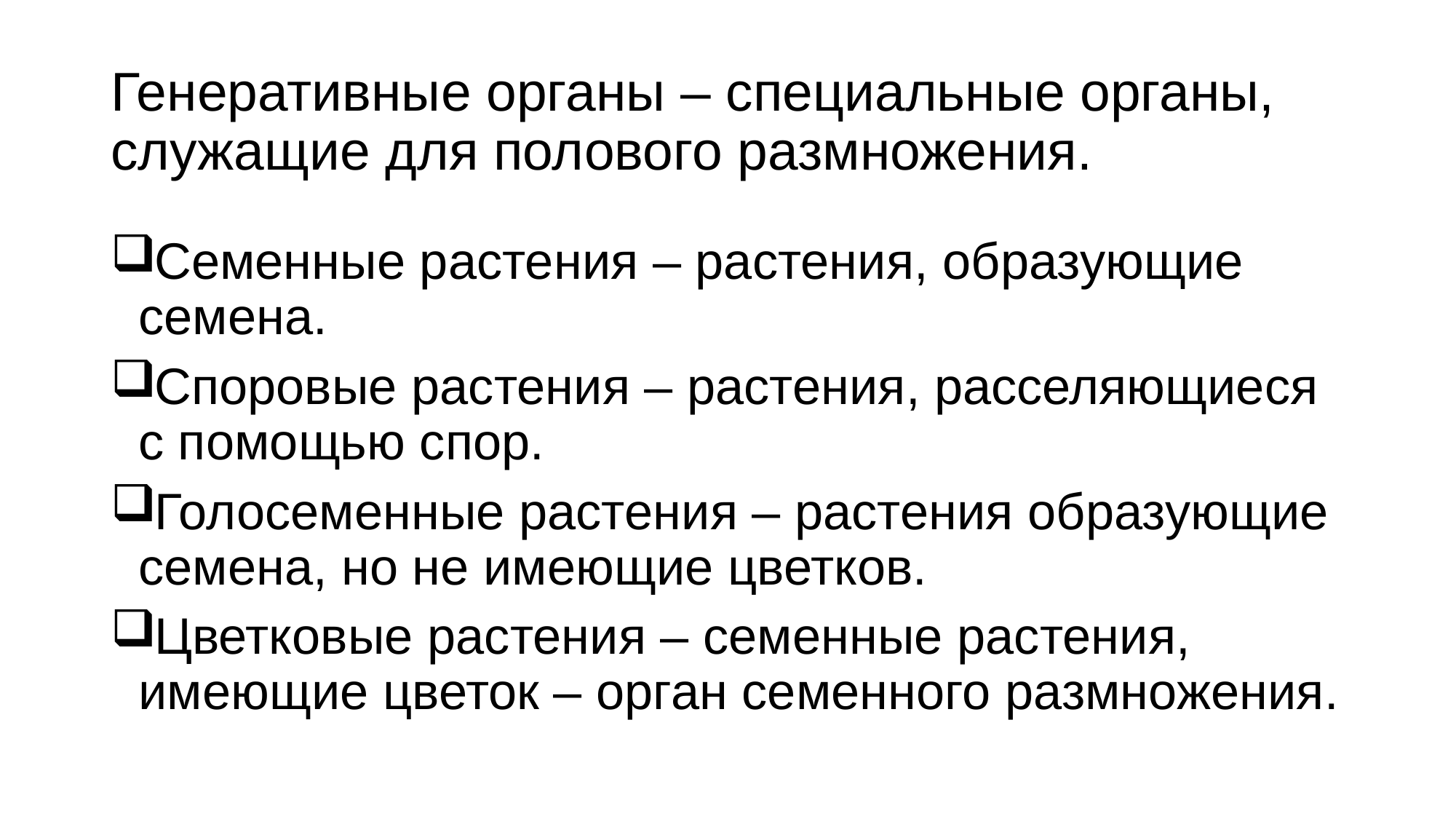

# Генеративные органы – специальные органы, служащие для полового размножения.
Семенные растения – растения, образующие семена.
Споровые растения – растения, расселяющиеся с помощью спор.
Голосеменные растения – растения образующие семена, но не имеющие цветков.
Цветковые растения – семенные растения, имеющие цветок – орган семенного размножения.